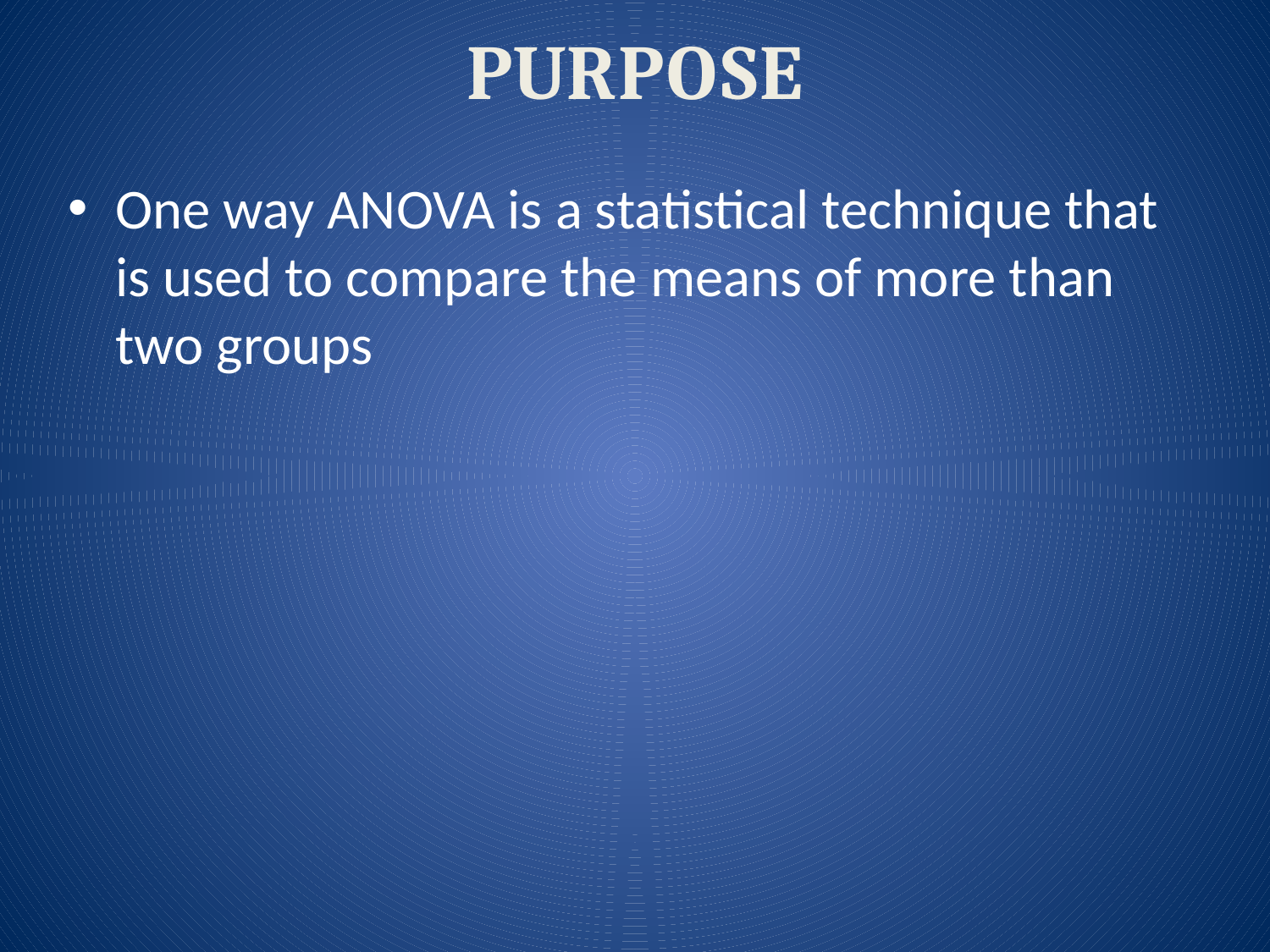

# PURPOSE
One way ANOVA is a statistical technique that is used to compare the means of more than two groups